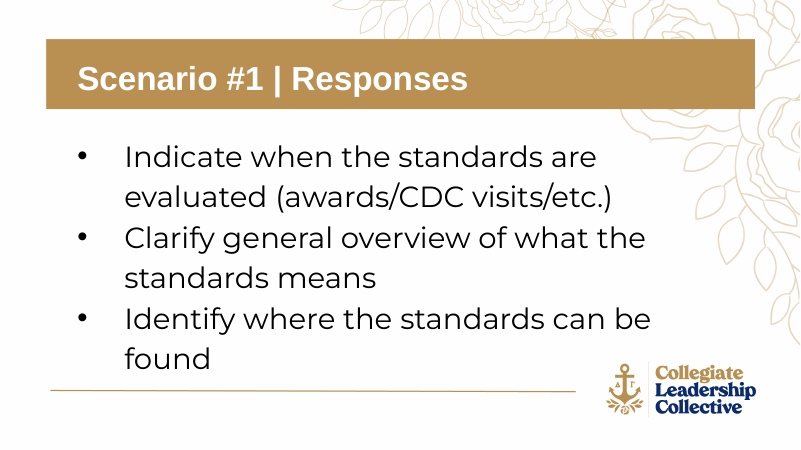

Scenario #1 | Responses
Indicate when the standards are evaluated (awards/CDC visits/etc.)
Clarify general overview of what the standards means
Identify where the standards can be found